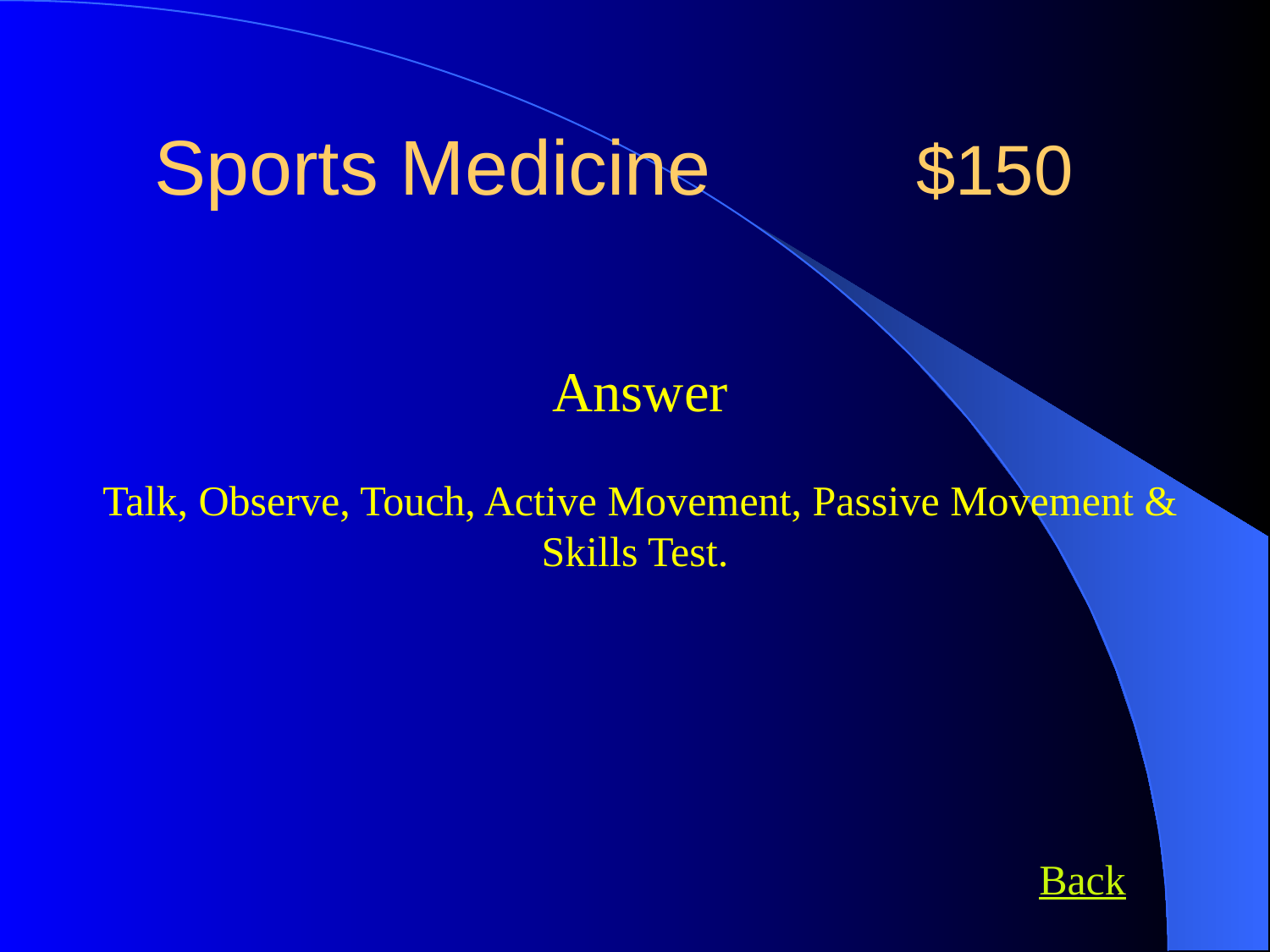

Sports Medicine 		$150
Answer

Talk, Observe, Touch, Active Movement, Passive Movement & Skills Test.

Back